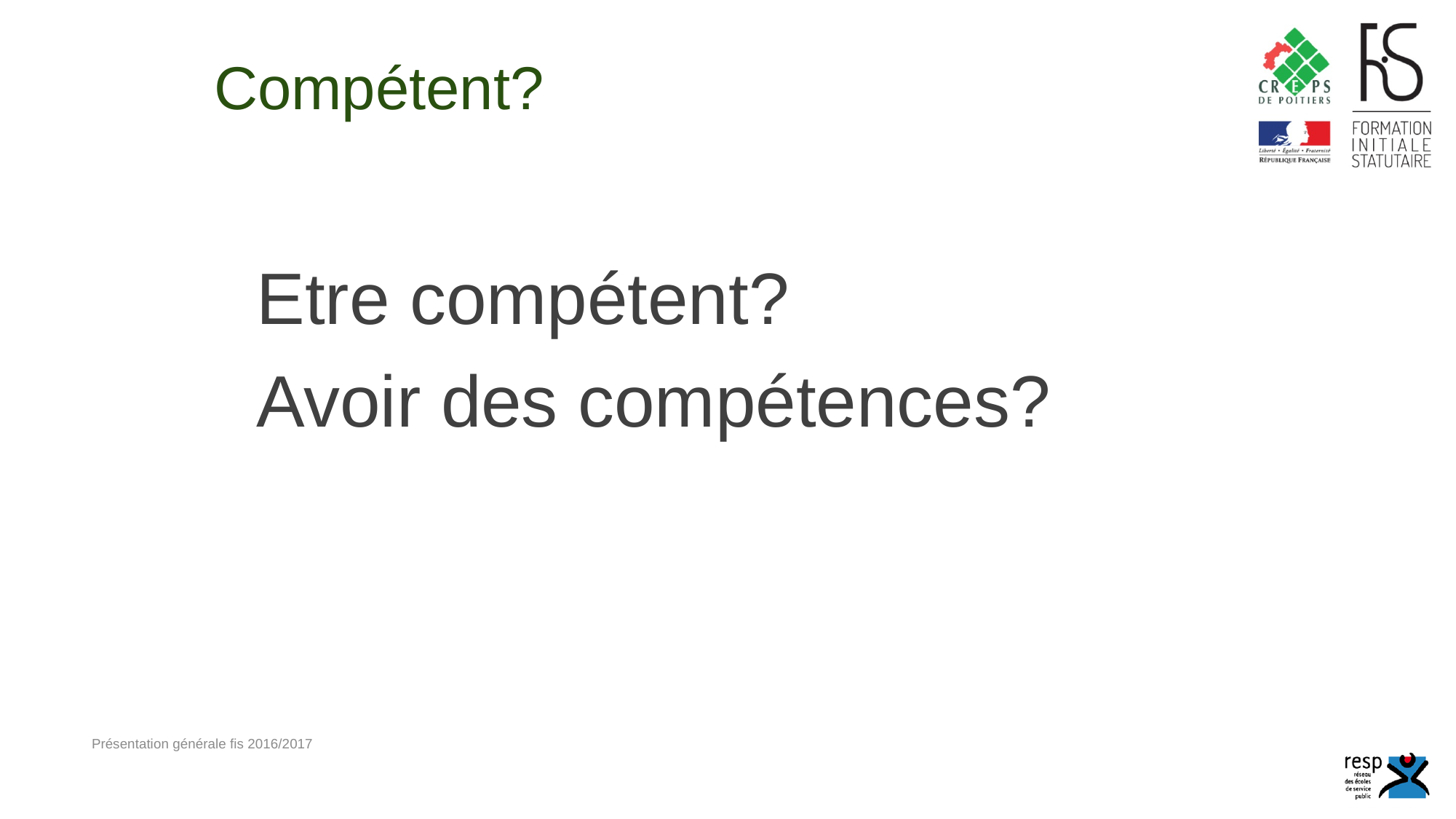

# Compétent?
Etre compétent?
Avoir des compétences?

Présentation générale fis 2016/2017